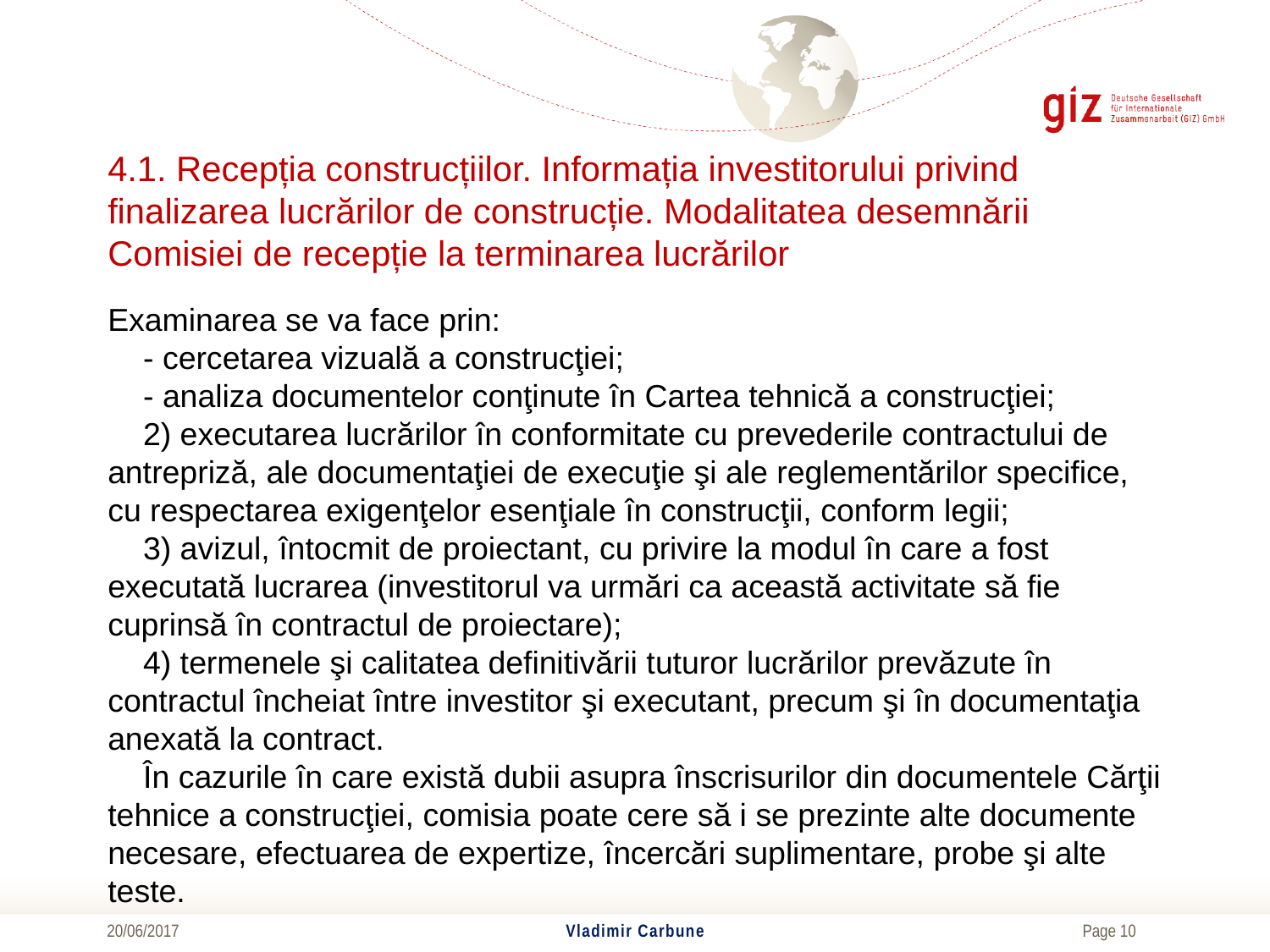

# 4.1. Recepția construcțiilor. Informația investitorului privind finalizarea lucrărilor de construcție. Modalitatea desemnării Comisiei de recepție la terminarea lucrărilor
Examinarea se va face prin:
    - cercetarea vizuală a construcţiei;
    - analiza documentelor conţinute în Cartea tehnică a construcţiei;
    2) executarea lucrărilor în conformitate cu prevederile contractului de antrepriză, ale documentaţiei de execuţie şi ale reglementărilor specifice, cu respectarea exigenţelor esenţiale în construcţii, conform legii;
    3) avizul, întocmit de proiectant, cu privire la modul în care a fost executată lucrarea (investitorul va urmări ca această activitate să fie cuprinsă în contractul de proiectare);
    4) termenele şi calitatea definitivării tuturor lucrărilor prevăzute în contractul încheiat între investitor şi executant, precum şi în documentaţia anexată la contract.
    În cazurile în care există dubii asupra înscrisurilor din documentele Cărţii tehnice a construcţiei, comisia poate cere să i se prezinte alte documente necesare, efectuarea de expertize, încercări suplimentare, probe şi alte teste.

20/06/2017
Vladimir Carbune